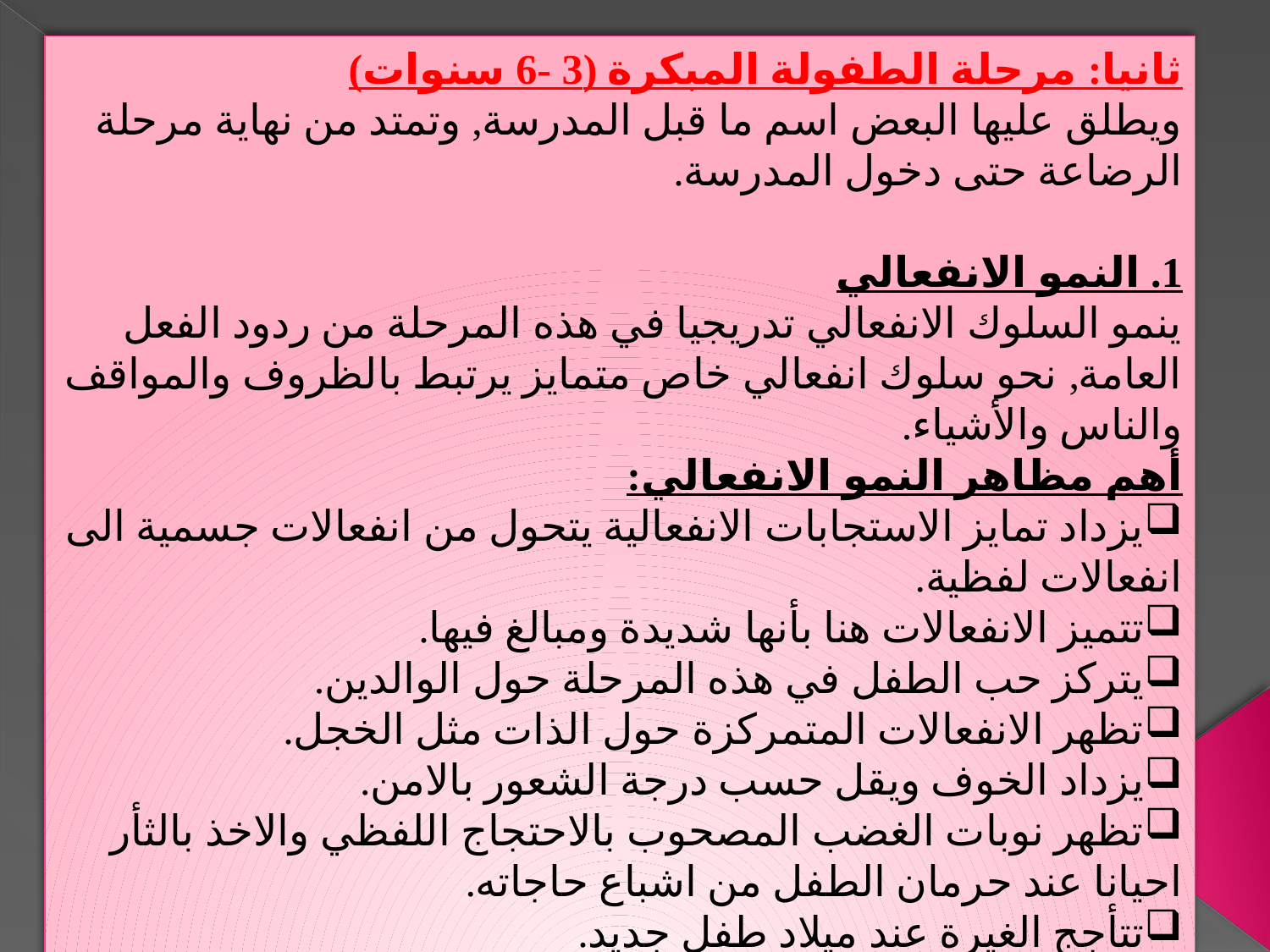

ثانيا: مرحلة الطفولة المبكرة (3 -6 سنوات)
ويطلق عليها البعض اسم ما قبل المدرسة, وتمتد من نهاية مرحلة الرضاعة حتى دخول المدرسة.

1. النمو الانفعالي
ينمو السلوك الانفعالي تدريجيا في هذه المرحلة من ردود الفعل العامة, نحو سلوك انفعالي خاص متمايز يرتبط بالظروف والمواقف والناس والأشياء.
أهم مظاهر النمو الانفعالي:
يزداد تمايز الاستجابات الانفعالية يتحول من انفعالات جسمية الى انفعالات لفظية.
تتميز الانفعالات هنا بأنها شديدة ومبالغ فيها.
يتركز حب الطفل في هذه المرحلة حول الوالدين.
تظهر الانفعالات المتمركزة حول الذات مثل الخجل.
يزداد الخوف ويقل حسب درجة الشعور بالامن.
تظهر نوبات الغضب المصحوب بالاحتجاج اللفظي والاخذ بالثأر احيانا عند حرمان الطفل من اشباع حاجاته.
تتأجج الغيرة عند ميلاد طفل جديد.
في نهاية هذه المرحلة يميل الطفل نحو الاستقرار الانفعالي.